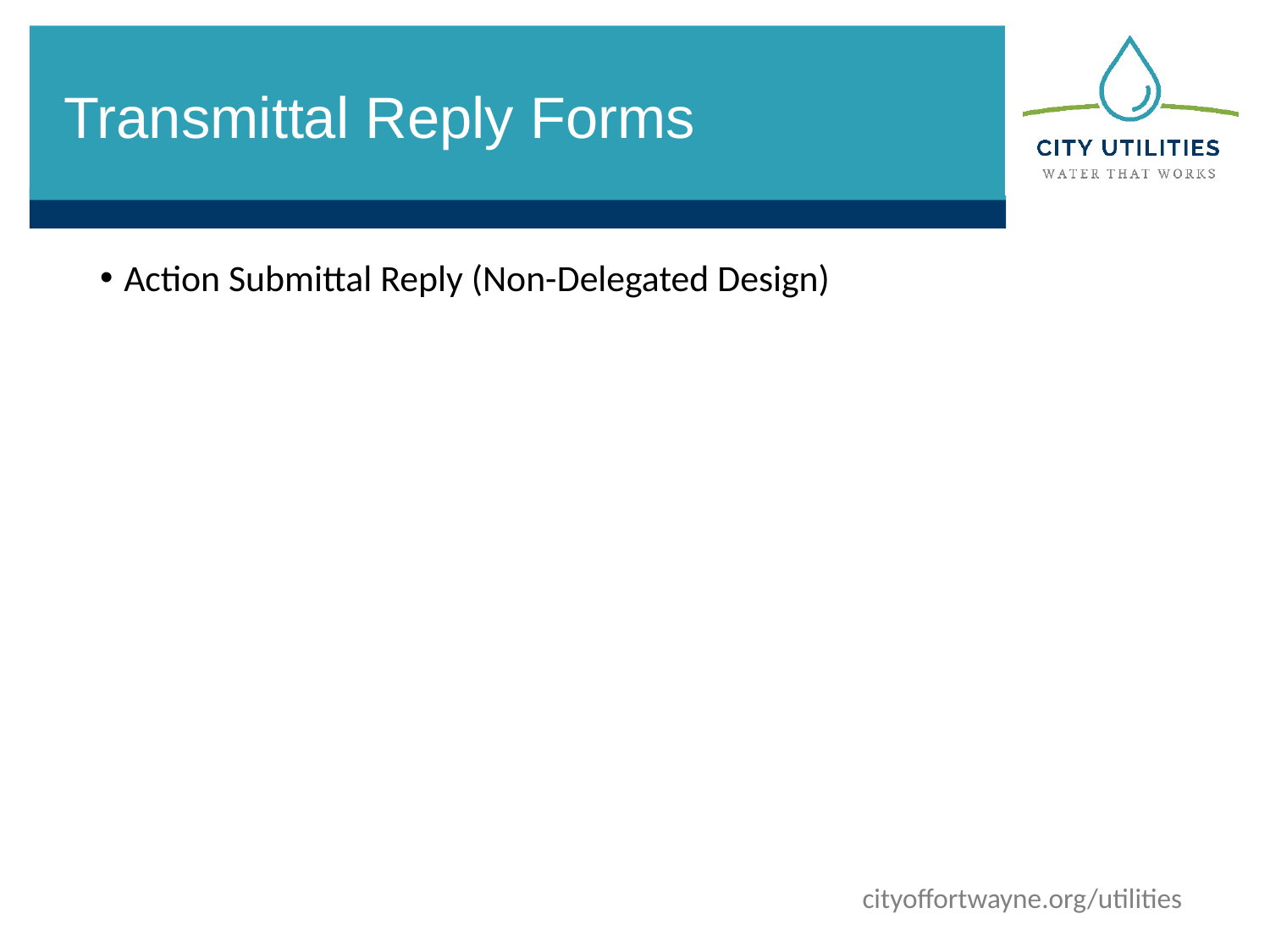

# Transmittal Reply Forms
Action Submittal Reply (Non-Delegated Design)